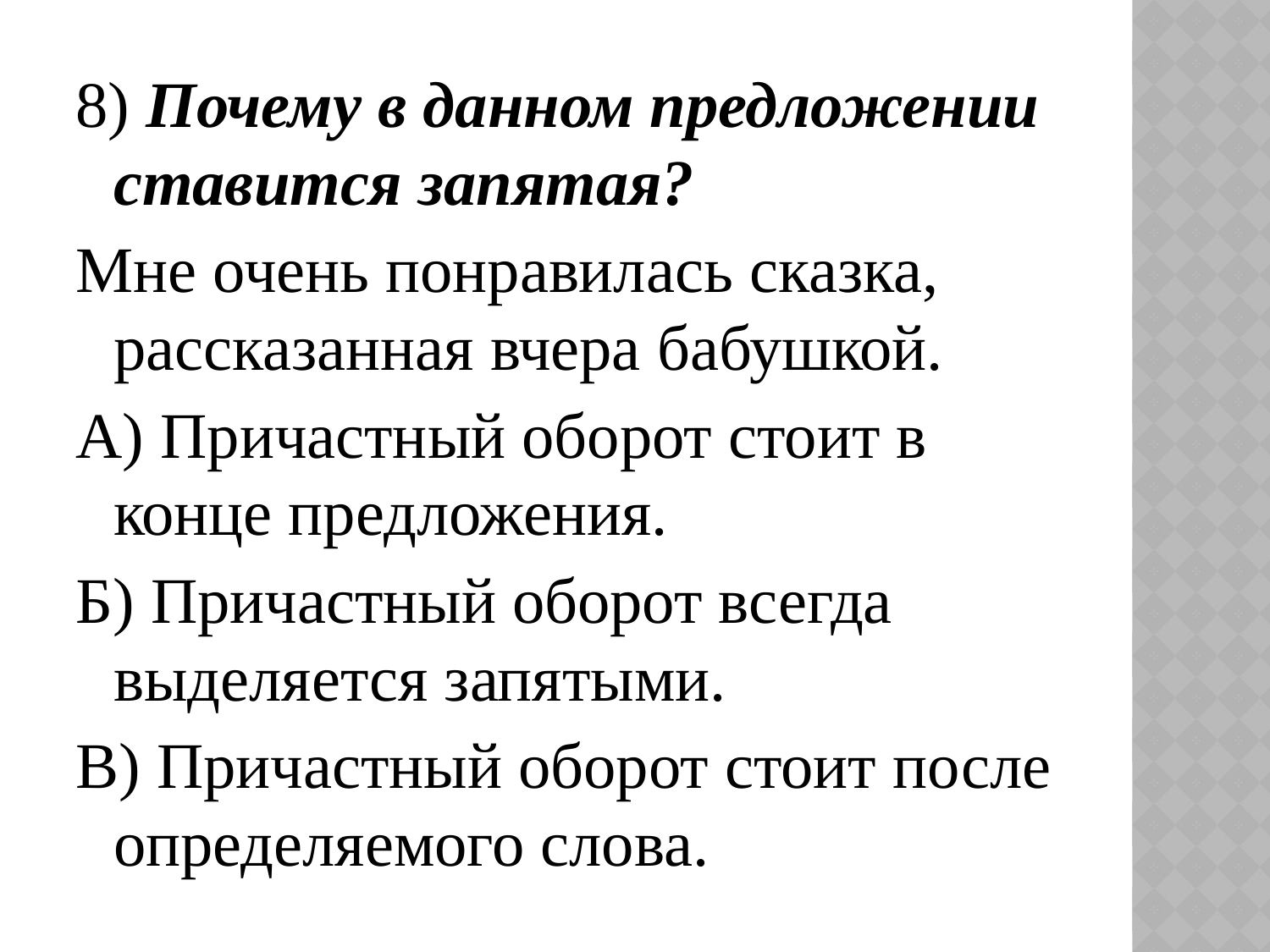

8) Почему в данном предложении ставится запятая?
Мне очень понравилась сказка, рассказанная вчера бабушкой.
А) Причастный оборот стоит в конце предложения.
Б) Причастный оборот всегда выделяется запятыми.
В) Причастный оборот стоит после определяемого слова.